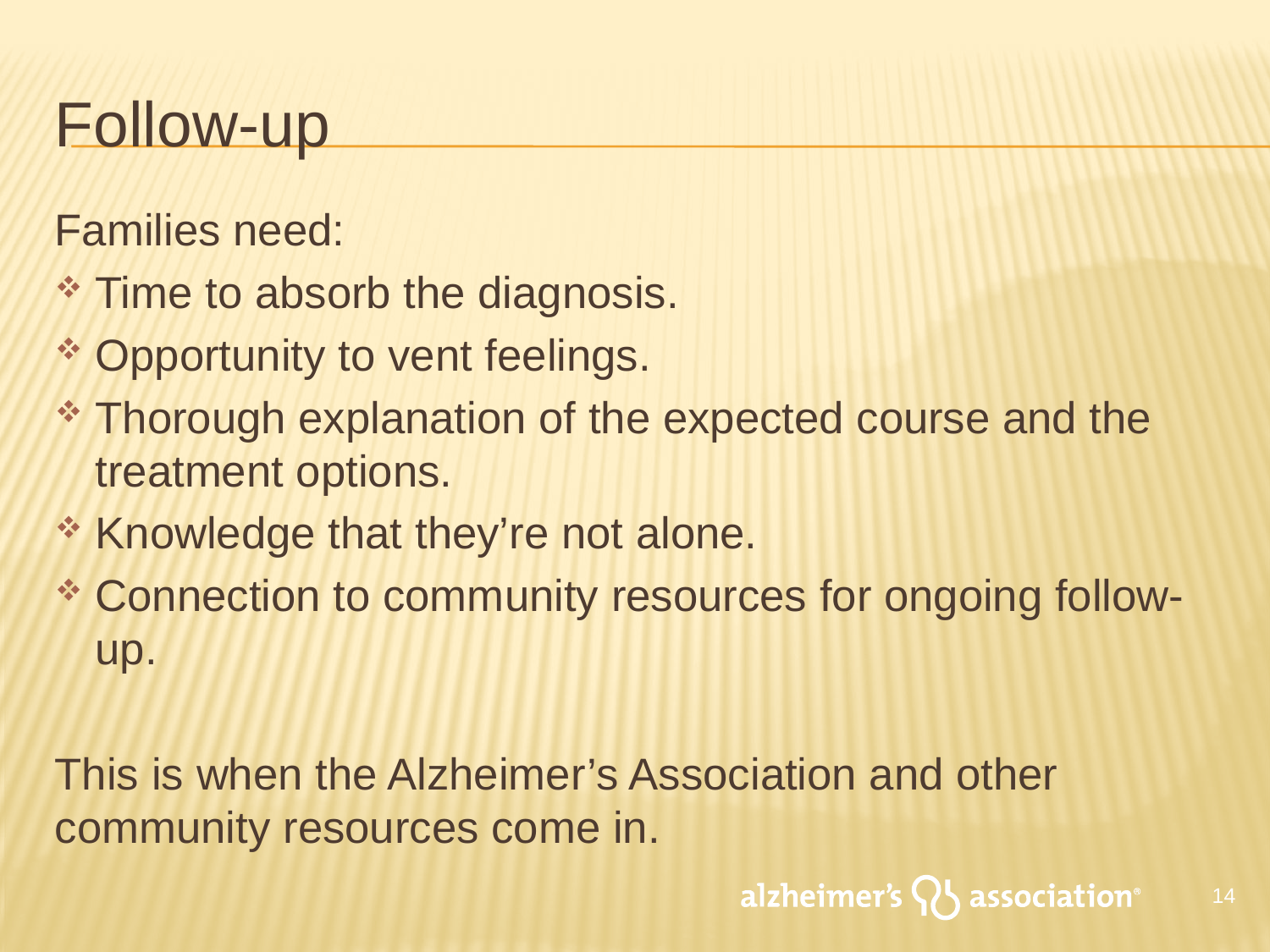

# Follow-up
Families need:
Time to absorb the diagnosis.
Opportunity to vent feelings.
Thorough explanation of the expected course and the treatment options.
Knowledge that they’re not alone.
Connection to community resources for ongoing follow-up.

This is when the Alzheimer’s Association and other community resources come in.

14